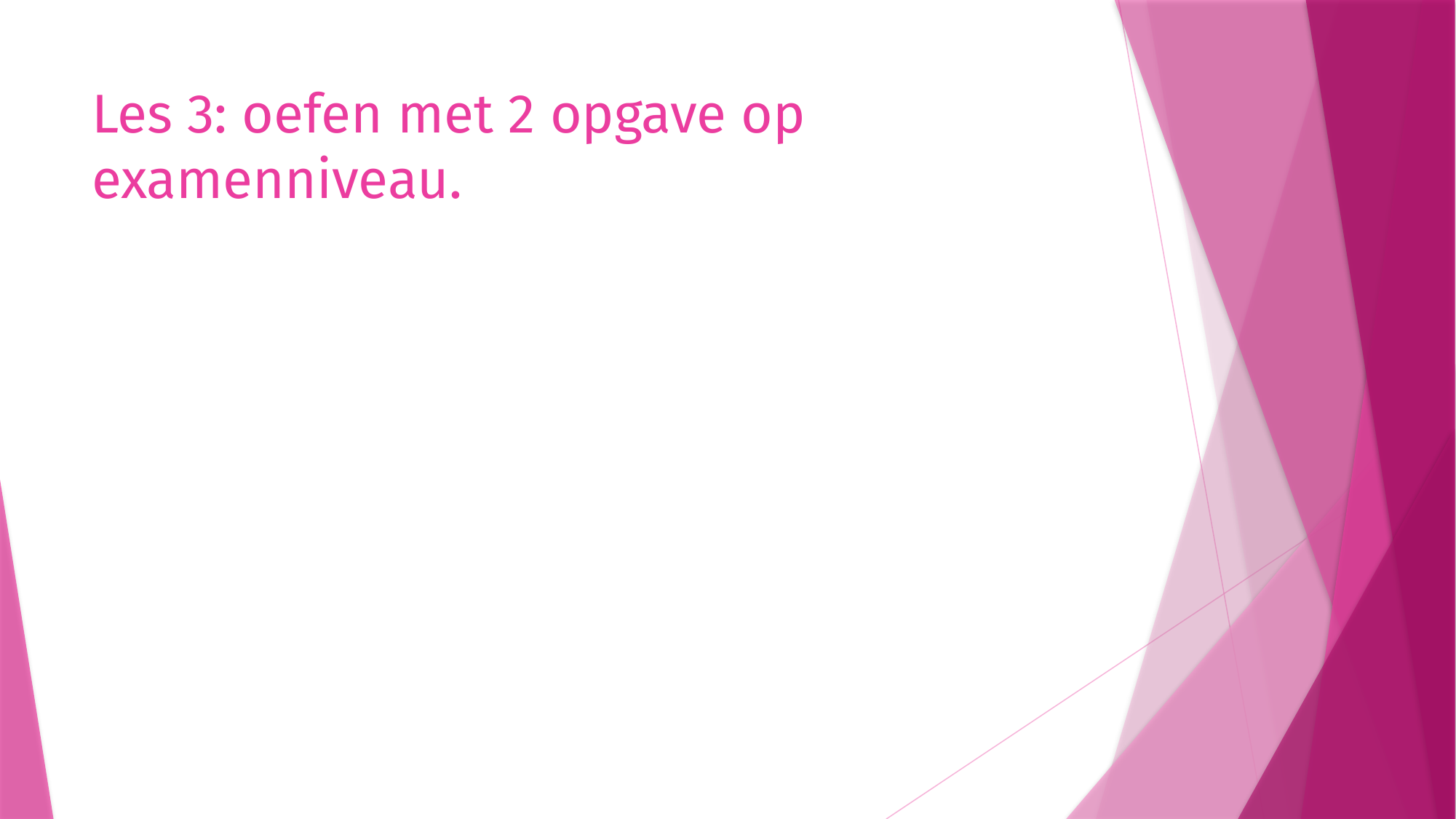

# Les 3: oefen met 2 opgave op examenniveau.